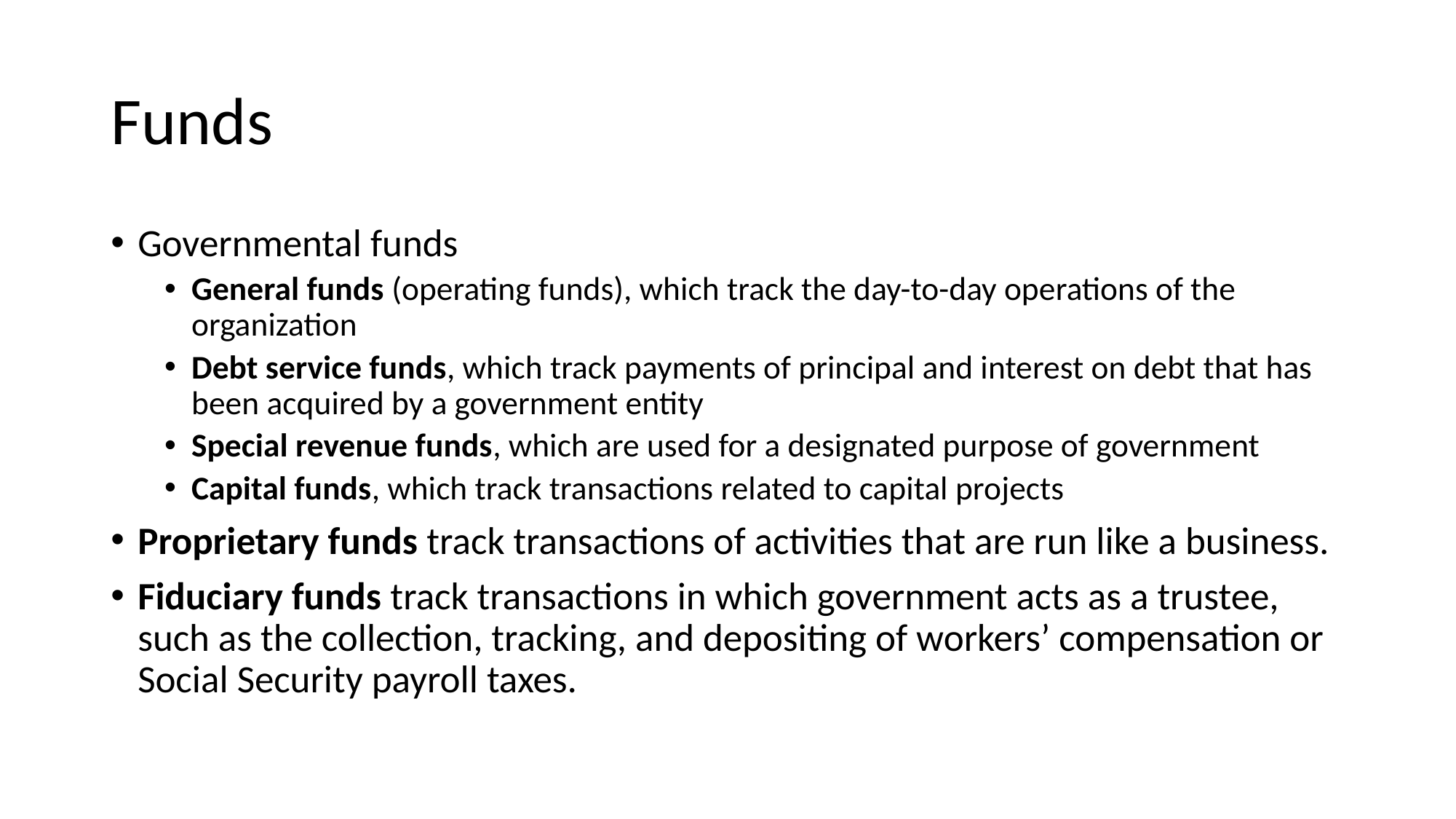

# Funds
Governmental funds
General funds (operating funds), which track the day-to-day operations of the organization
Debt service funds, which track payments of principal and interest on debt that has been acquired by a government entity
Special revenue funds, which are used for a designated purpose of government
Capital funds, which track transactions related to capital projects
Proprietary funds track transactions of activities that are run like a business.
Fiduciary funds track transactions in which government acts as a trustee, such as the collection, tracking, and depositing of workers’ compensation or Social Security payroll taxes.